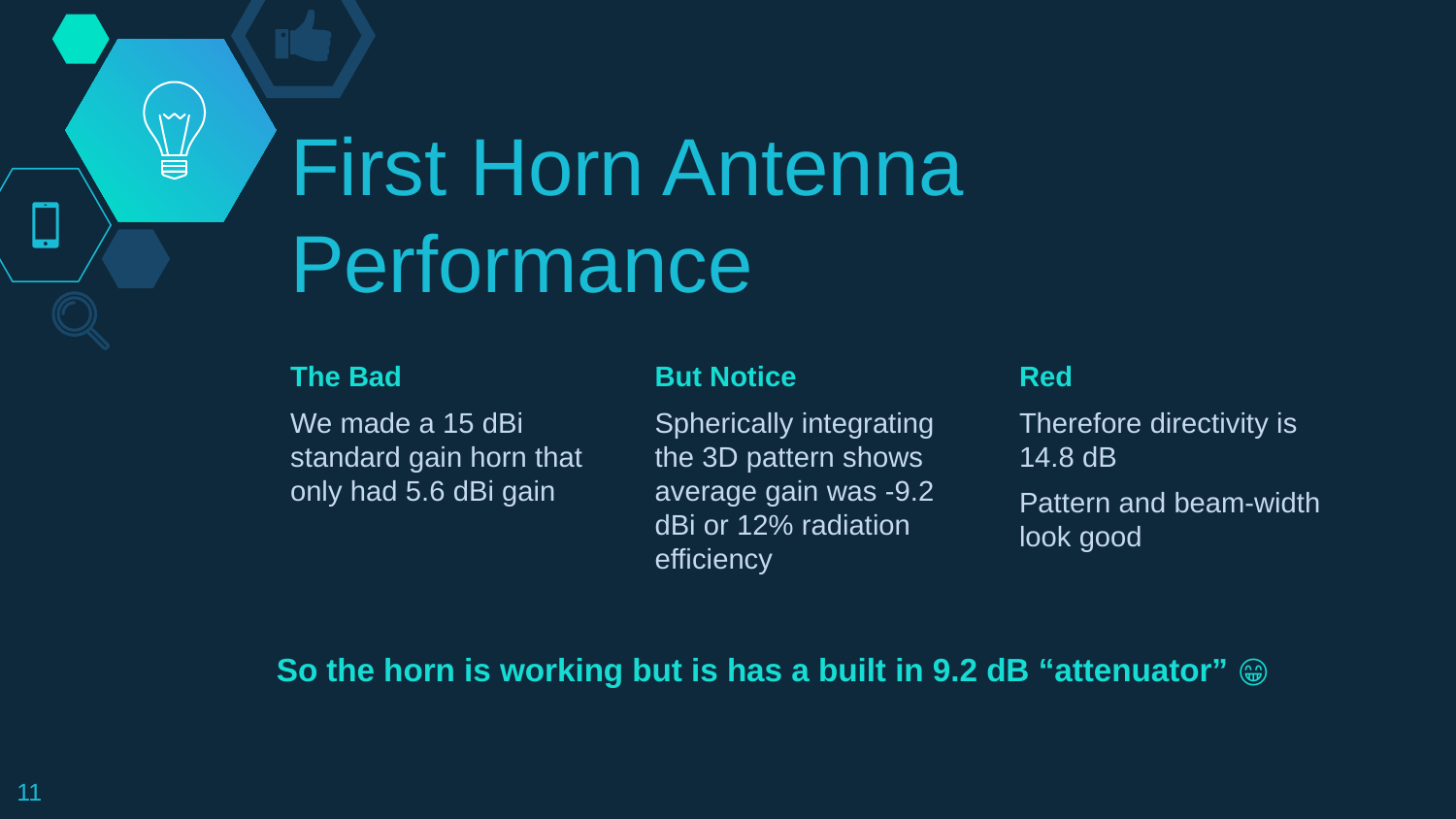

# First Horn Antenna Performance
The Bad
We made a 15 dBi standard gain horn that only had 5.6 dBi gain
But Notice
Spherically integrating the 3D pattern shows average gain was -9.2 dBi or 12% radiation efficiency
Red
Therefore directivity is 14.8 dB
Pattern and beam-width look good
So the horn is working but is has a built in 9.2 dB “attenuator” 😁
11